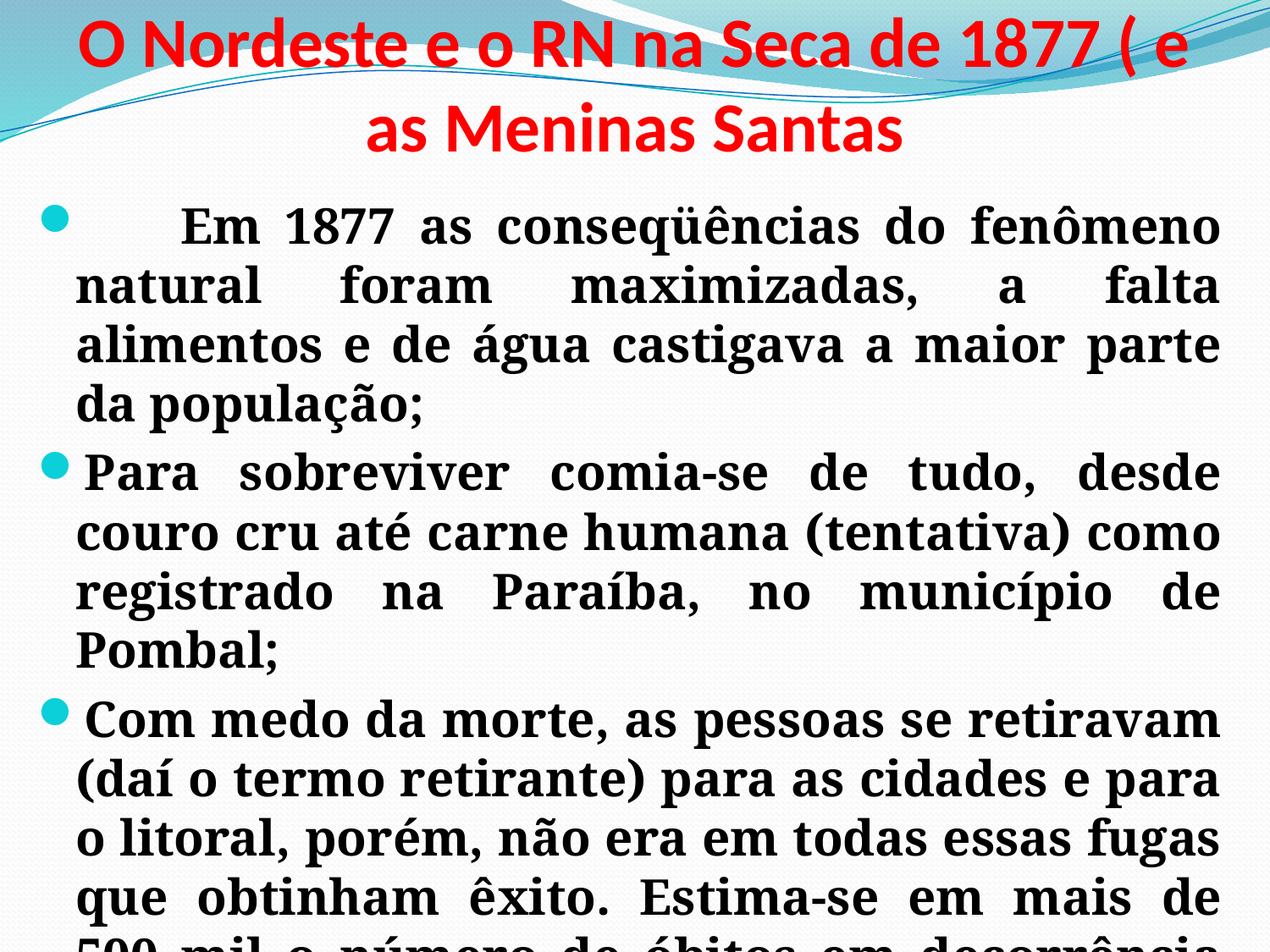

# O Nordeste e o RN na Seca de 1877 ( e as Meninas Santas
    Em 1877 as conseqüências do fenômeno natural foram maximizadas, a falta alimentos e de água castigava a maior parte da população;
Para sobreviver comia-se de tudo, desde couro cru até carne humana (tentativa) como registrado na Paraíba, no município de Pombal;
Com medo da morte, as pessoas se retiravam (daí o termo retirante) para as cidades e para o litoral, porém, não era em todas essas fugas que obtinham êxito. Estima-se em mais de 500 mil o número de óbitos em decorrência do flagelo da seca nesse período.